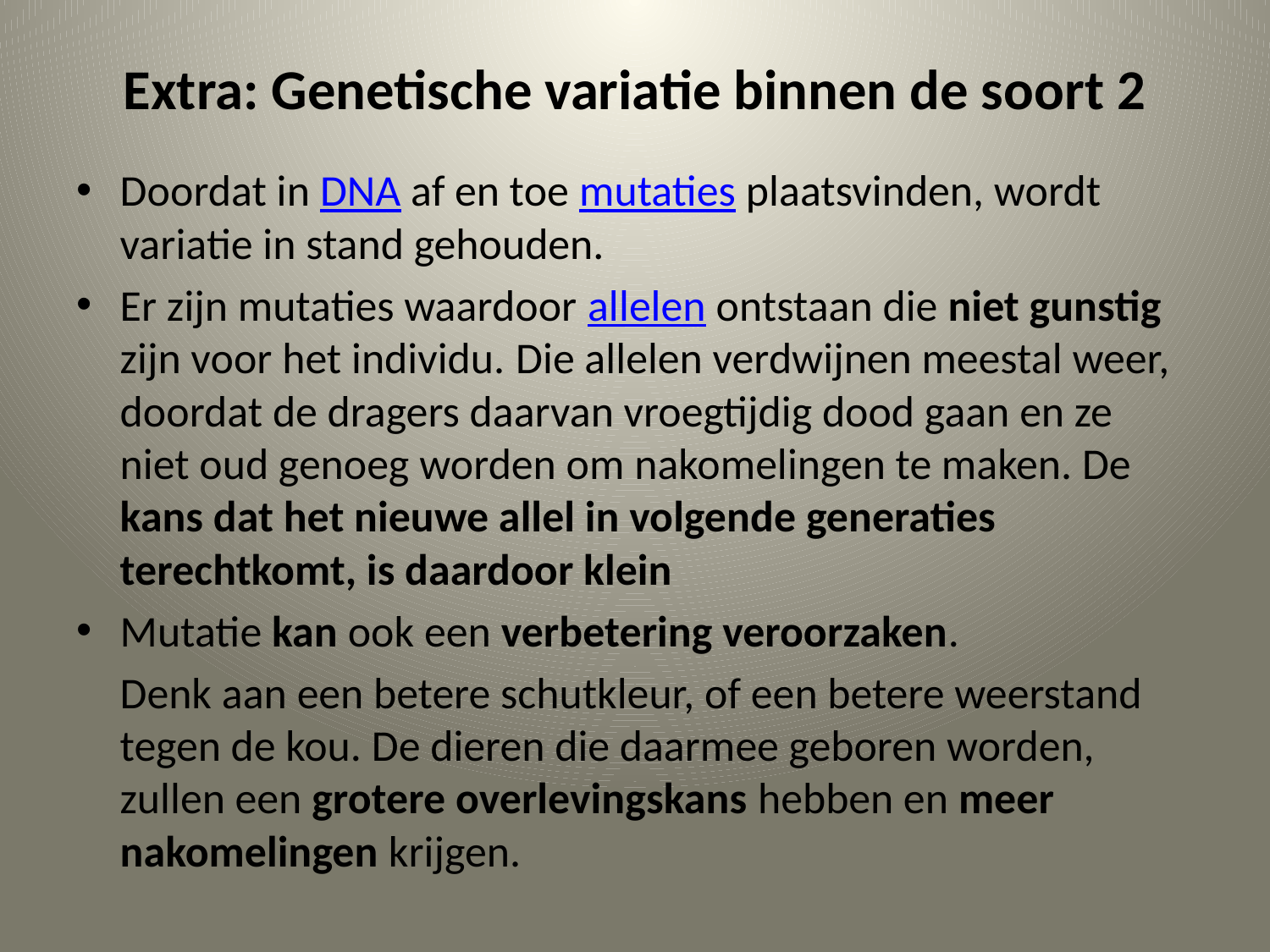

# Extra: Genetische variatie binnen de soort 2
Doordat in DNA af en toe mutaties plaatsvinden, wordt variatie in stand gehouden.
Er zijn mutaties waardoor allelen ontstaan die niet gunstig zijn voor het individu. Die allelen verdwijnen meestal weer, doordat de dragers daarvan vroegtijdig dood gaan en ze niet oud genoeg worden om nakomelingen te maken. De kans dat het nieuwe allel in volgende generaties terechtkomt, is daardoor klein
Mutatie kan ook een verbetering veroorzaken.
	Denk aan een betere schutkleur, of een betere weerstand tegen de kou. De dieren die daarmee geboren worden, zullen een grotere overlevingskans hebben en meer nakomelingen krijgen.